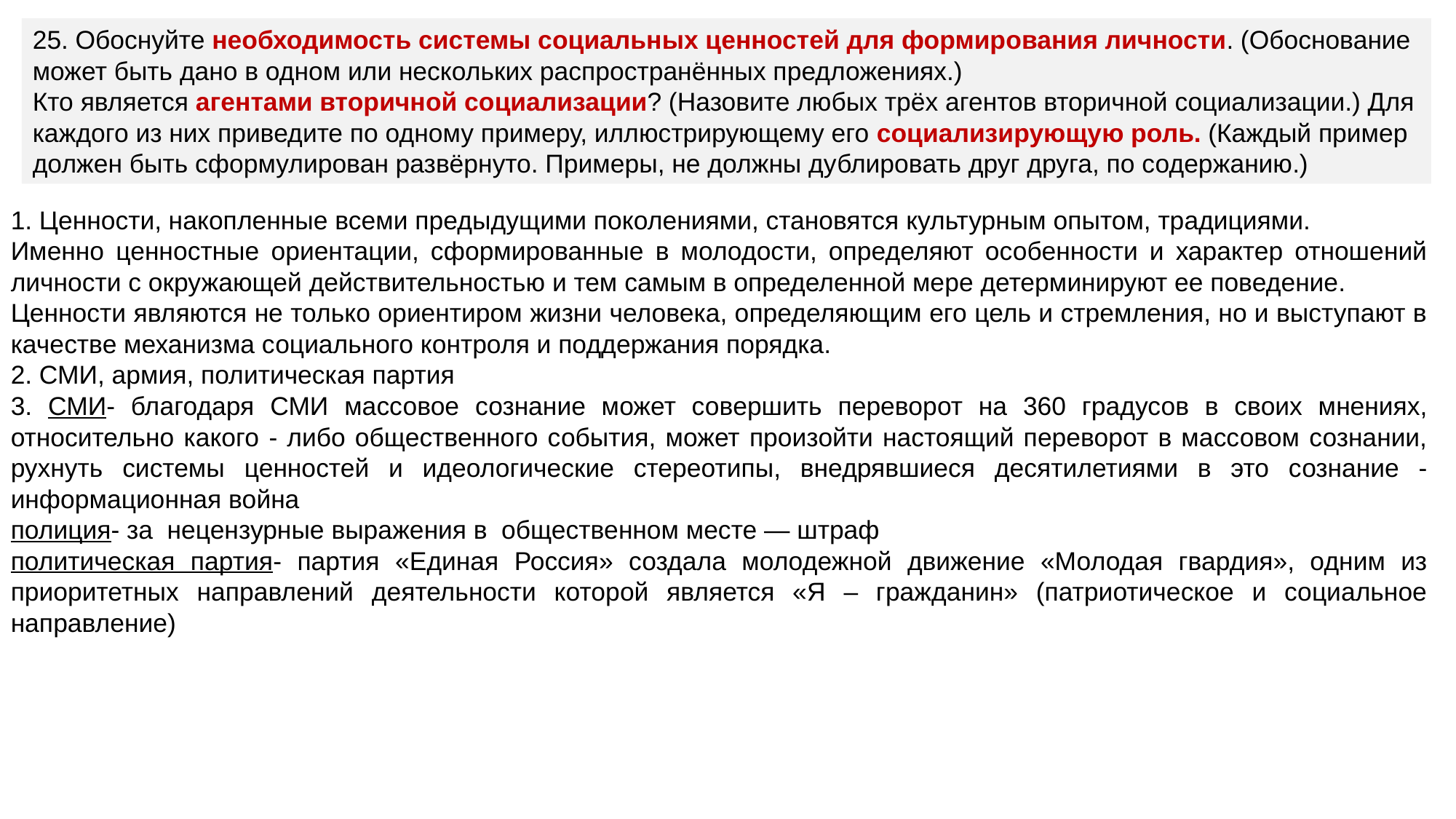

25. Обоснуйте необходимость системы социальных ценностей для формирования личности. (Обоснование может быть дано в одном или нескольких распространённых предложениях.)
Кто является агентами вторичной социализации? (Назовите любых трёх агентов вторичной социализации.) Для каждого из них приведите по одному примеру, иллюстрирующему его социализирующую роль. (Каждый пример должен быть сформулирован развёрнуто. Примеры, не должны дублировать друг друга, по содержанию.)
1. Ценности, накопленные всеми предыдущими поколениями, становятся культурным опытом, традициями.
Именно ценностные ориентации, сформированные в молодости, определяют особенности и характер отношений личности с окружающей действительностью и тем самым в определенной мере детерминируют ее поведение.
Ценности являются не только ориентиром жизни человека, определяющим его цель и стремления, но и выступают в качестве механизма социального контроля и поддержания порядка.
2. СМИ, армия, политическая партия
3. СМИ- благодаря СМИ массовое сознание может совершить переворот на 360 градусов в своих мнениях, относительно какого - либо общественного события, может произойти настоящий переворот в массовом сознании, рухнуть системы ценностей и идеологические стереотипы, внедрявшиеся десятилетиями в это сознание - информационная война
полиция- за  нецензурные выражения в  общественном месте — штраф
политическая партия- партия «Единая Россия» создала молодежной движение «Молодая гвардия», одним из приоритетных направлений деятельности которой является «Я – гражданин» (патриотическое и социальное направление)